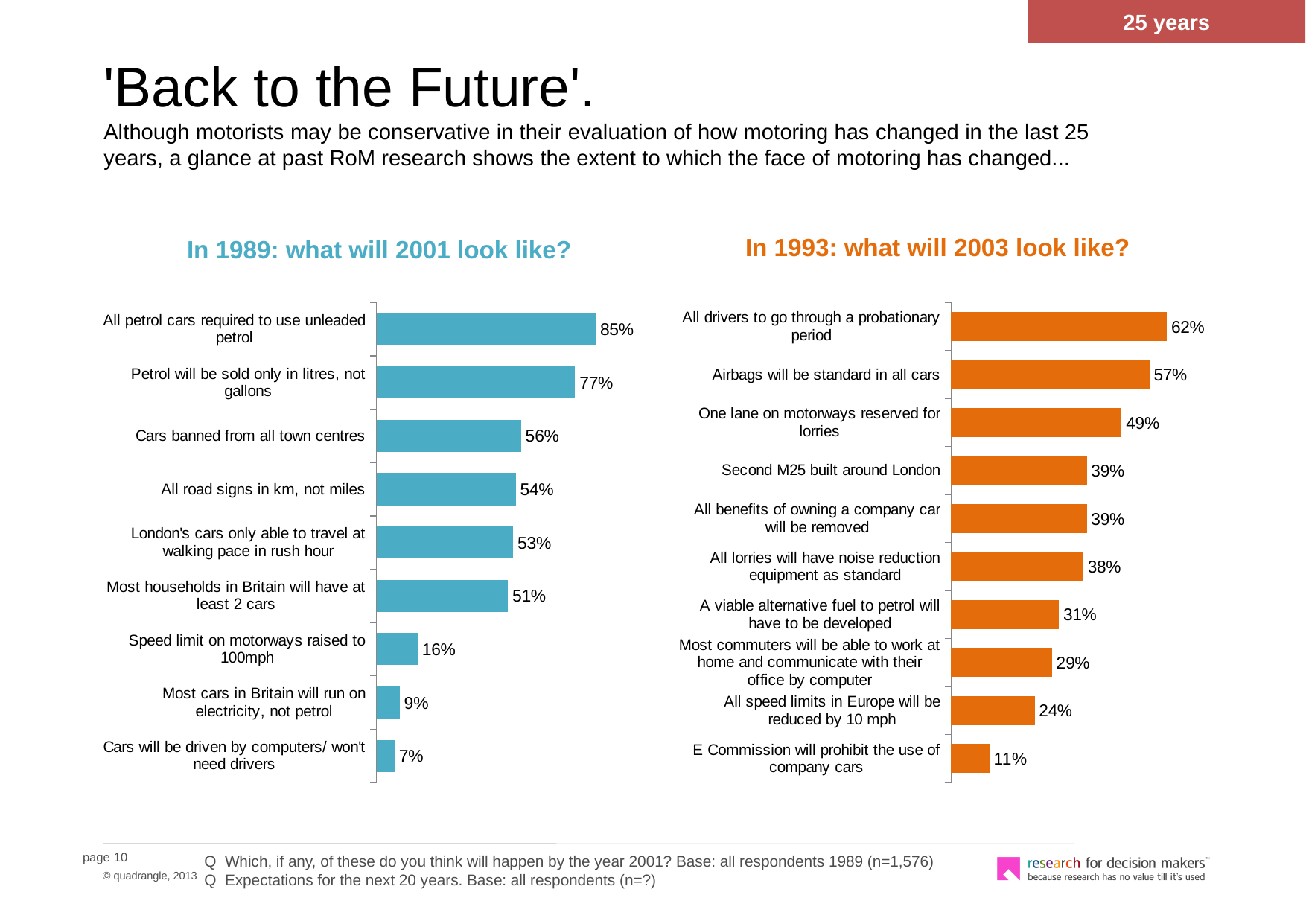

25 years
# 'Back to the Future'. Although motorists may be conservative in their evaluation of how motoring has changed in the last 25 years, a glance at past RoM research shows the extent to which the face of motoring has changed...

In 1993: what will 2003 look like?
In 1989: what will 2001 look like?

### Chart

| Category |  |
|---|---|
| Cars will be driven by computers/ won't need drivers | 0.07000000000000002 |
| Most cars in Britain will run on electricity, not petrol | 0.09000000000000002 |
| Speed limit on motorways raised to 100mph | 0.16000000000000003 |
| Most households in Britain will have at least 2 cars | 0.51 |
| London's cars only able to travel at walking pace in rush hour | 0.53 |
| All road signs in km, not miles | 0.54 |
| Cars banned from all town centres | 0.56 |
| Petrol will be sold only in litres, not gallons | 0.7700000000000005 |
| All petrol cars required to use unleaded petrol | 0.8500000000000005 |

### Chart

| Category |  |
|---|---|
| E Commission will prohibit the use of company cars | 0.11 |
| All speed limits in Europe will be reduced by 10 mph | 0.24000000000000013 |
| Most commuters will be able to work at home and communicate with their office by computer | 0.29000000000000026 |
| A viable alternative fuel to petrol will have to be developed | 0.3100000000000003 |
| All lorries will have noise reduction equipment as standard | 0.38000000000000034 |
| All benefits of owning a company car will be removed | 0.39000000000000035 |
| Second M25 built around London | 0.39000000000000035 |
| One lane on motorways reserved for lorries | 0.49000000000000027 |
| Airbags will be standard in all cars | 0.57 |
| All drivers to go through a probationary period | 0.6200000000000006 |
Q  Which, if any, of these do you think will happen by the year 2001? Base: all respondents 1989 (n=1,576)
Q  Expectations for the next 20 years. Base: all respondents (n=?)